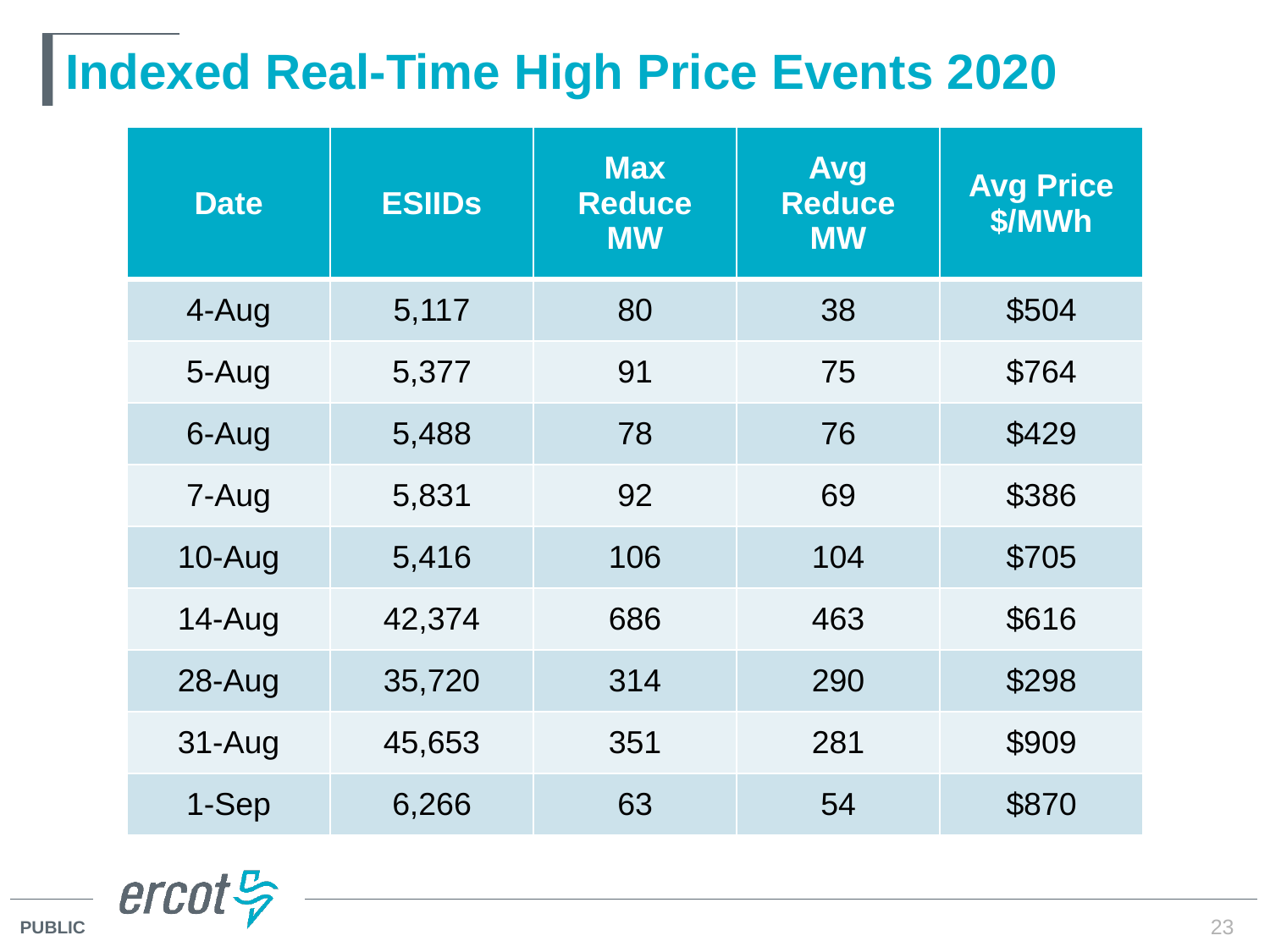

# Indexed Real-Time High Price Events 2020
| Date | ESIIDs | Max Reduce MW | Avg Reduce MW | Avg Price $/MWh |
| --- | --- | --- | --- | --- |
| 4-Aug | 5,117 | 80 | 38 | $504 |
| 5-Aug | 5,377 | 91 | 75 | $764 |
| 6-Aug | 5,488 | 78 | 76 | $429 |
| 7-Aug | 5,831 | 92 | 69 | $386 |
| 10-Aug | 5,416 | 106 | 104 | $705 |
| 14-Aug | 42,374 | 686 | 463 | $616 |
| 28-Aug | 35,720 | 314 | 290 | $298 |
| 31-Aug | 45,653 | 351 | 281 | $909 |
| 1-Sep | 6,266 | 63 | 54 | $870 |
23